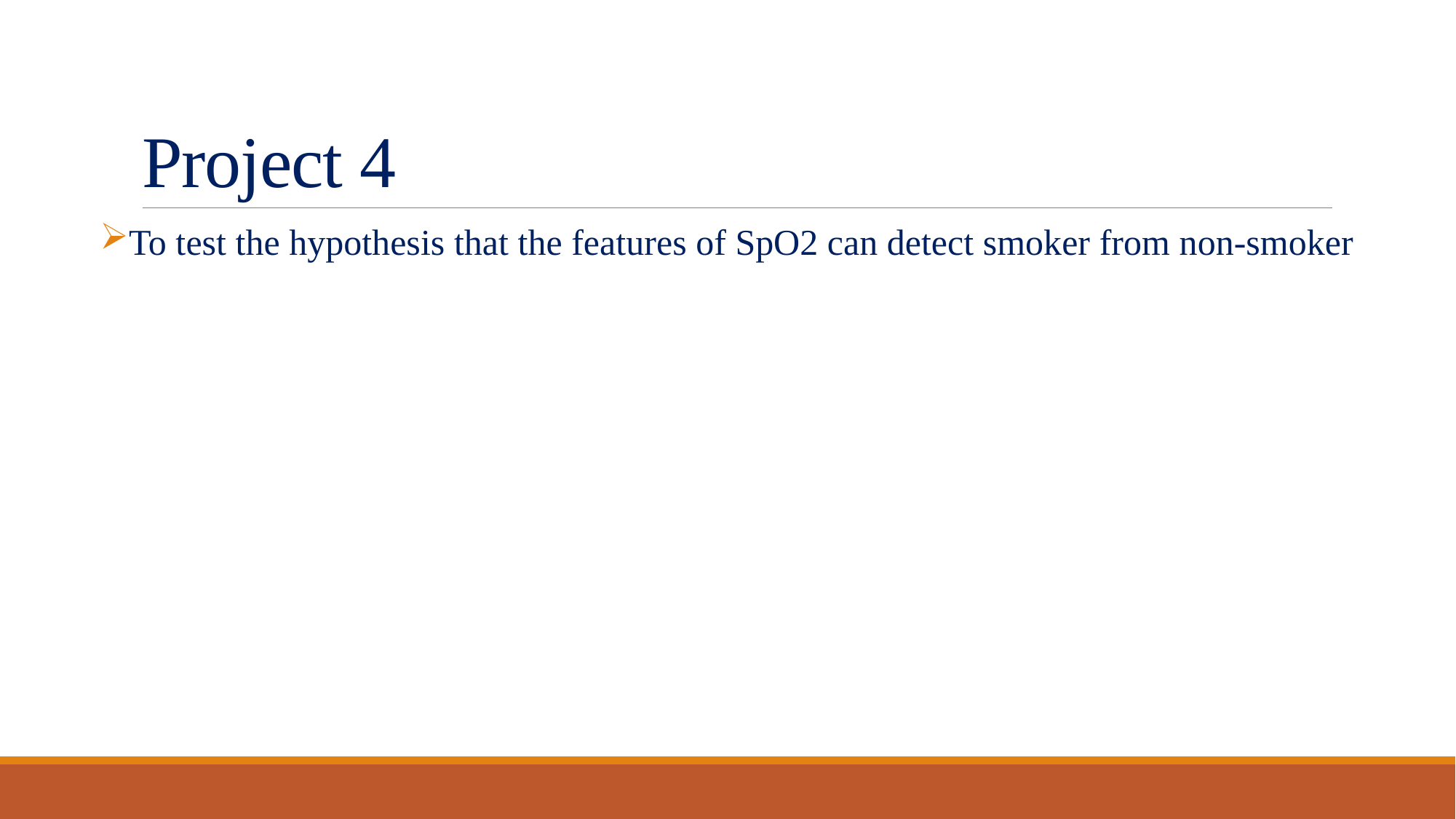

# Project 4
To test the hypothesis that the features of SpO2 can detect smoker from non-smoker